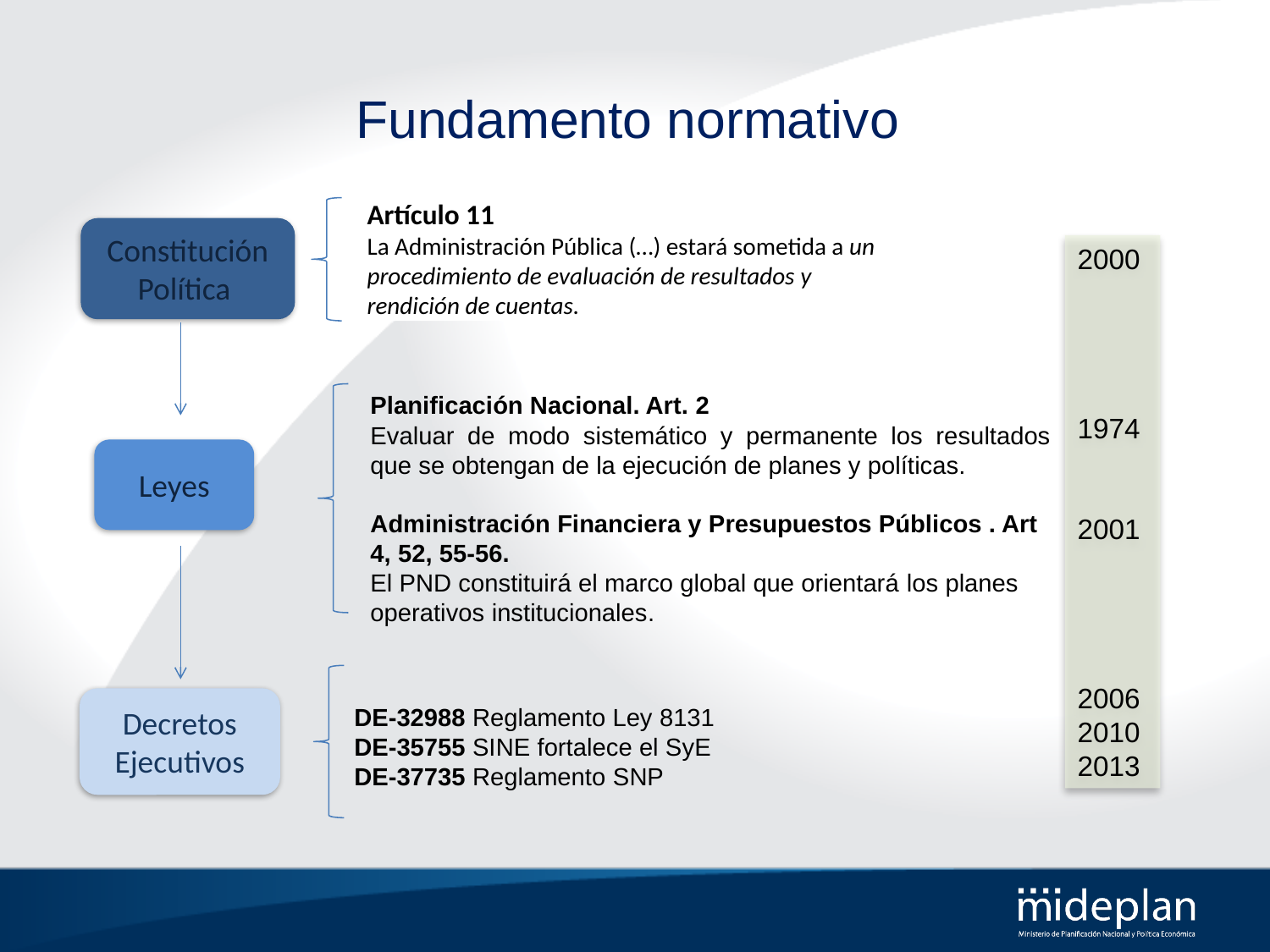

# Fundamento normativo
Artículo 11
La Administración Pública (…) estará sometida a un procedimiento de evaluación de resultados y  rendición de cuentas.

Constitución Política

Planificación Nacional. Art. 2
Evaluar de modo sistemático y permanente los resultados que se obtengan de la ejecución de planes y políticas.

Administración Financiera y Presupuestos Públicos . Art 4, 52, 55-56.
El PND constituirá el marco global que orientará los planes operativos institucionales.
Leyes

Decretos Ejecutivos
DE-32988 Reglamento Ley 8131
DE-35755 SINE fortalece el SyE
DE-37735 Reglamento SNP
2000

1974

2001

2006
2010
2013